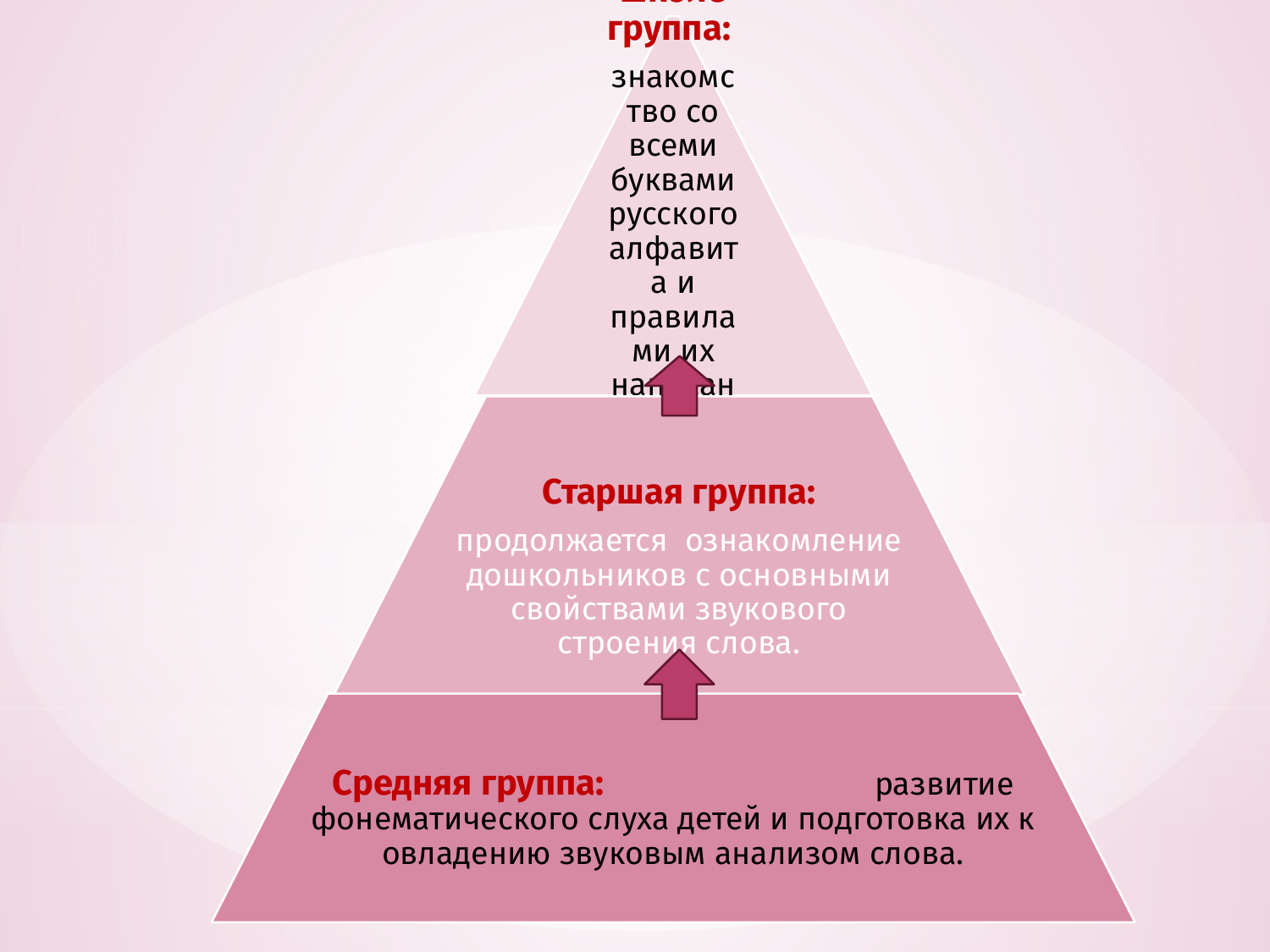

Подготовительная к школе группа:
знакомство со всеми буквами русского алфавита и правилами их написания, формирование слогового и слитного  чтения.
Старшая группа:
продолжается  ознакомление дошкольников с основными свойствами звукового строения слова.
Средняя группа:                             развитие фонематического слуха детей и подготовка их к овладению звуковым анализом слова.